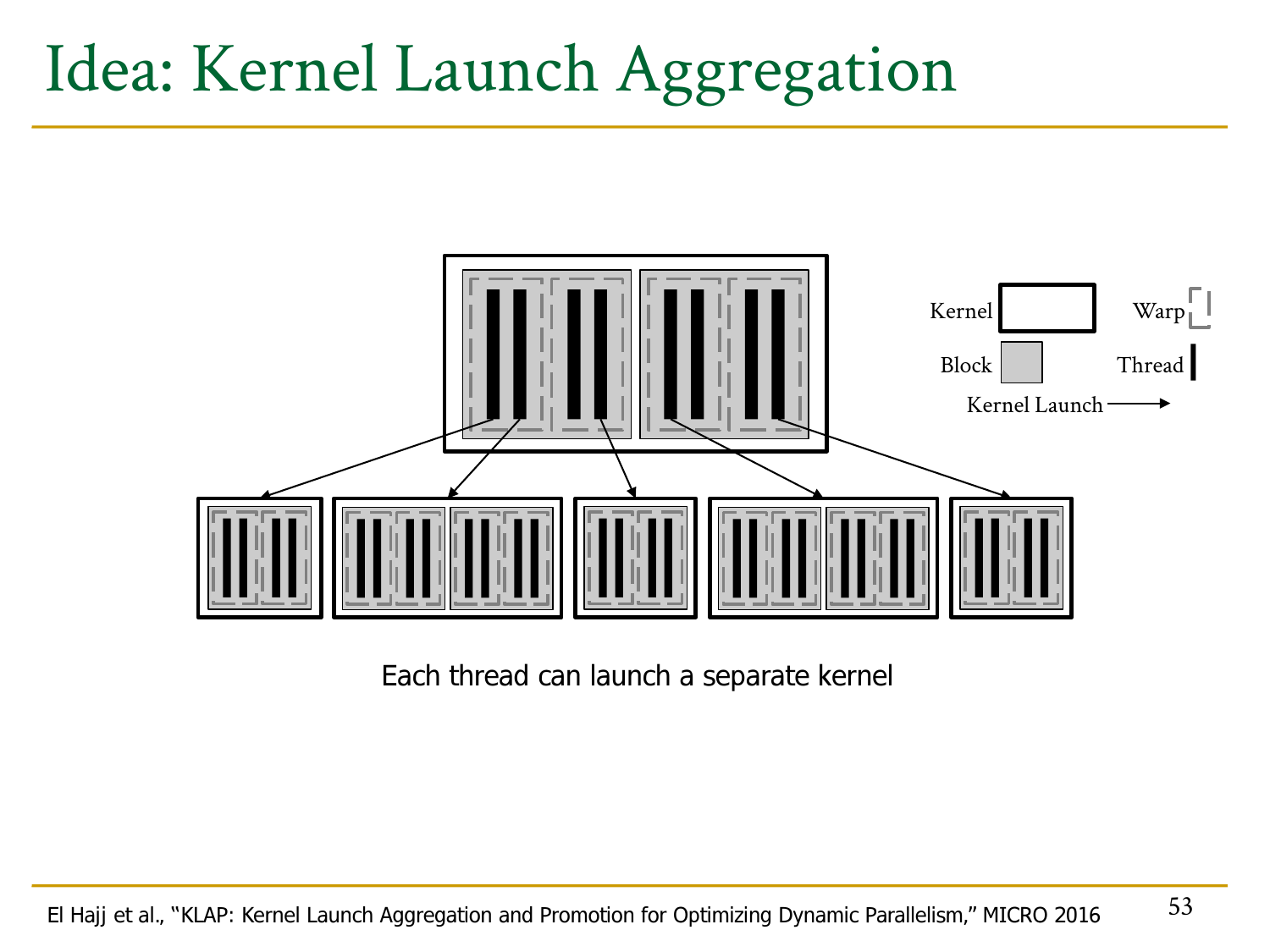

Idea: Kernel Launch Aggregation

Kernel
Warp

Block
Thread

Kernel Launch

Each thread can launch a separate kernel
53
El Hajj et al., “KLAP: Kernel Launch Aggregation and Promotion for Optimizing Dynamic Parallelism,” MICRO 2016
53